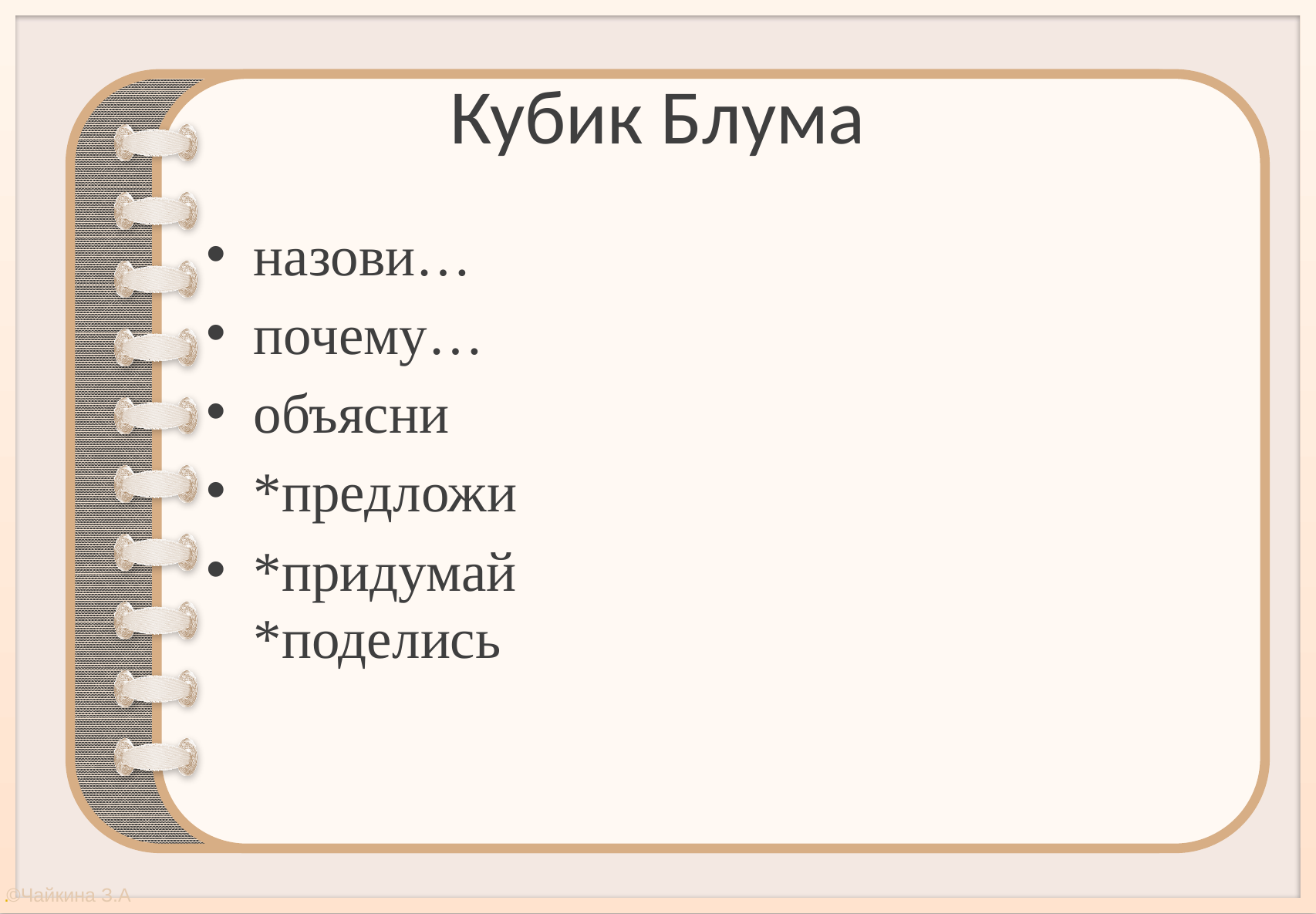

# Кубик Блума
назови…
почему…
объясни
*предложи
*придумай
*поделись